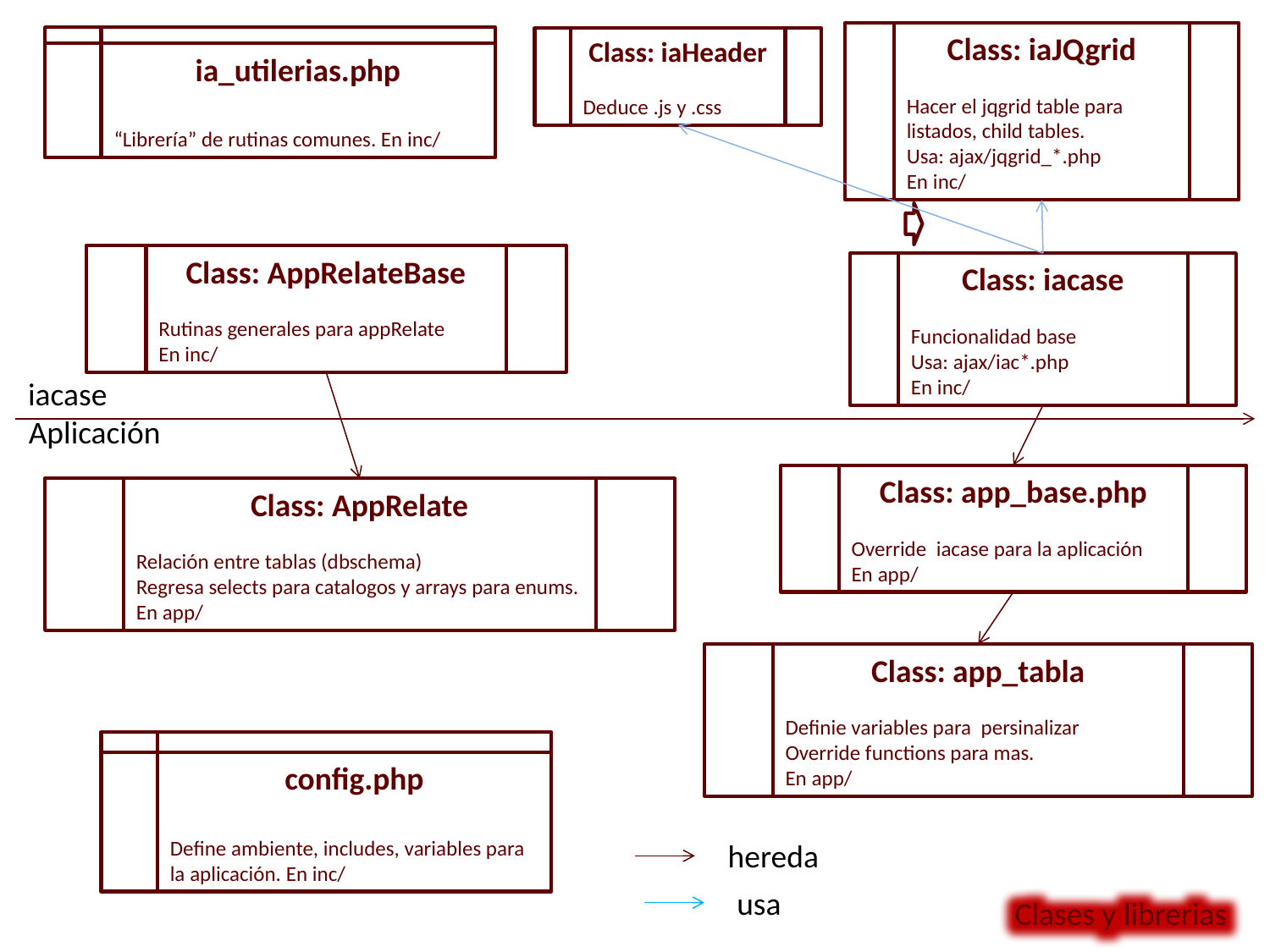

Class: iaJQgrid
Hacer el jqgrid table para listados, child tables.
Usa: ajax/jqgrid_*.php
En inc/
ia_utilerias.php
“Librería” de rutinas comunes. En inc/
Class: iaHeader
Deduce .js y .css

Class: AppRelateBase
Rutinas generales para appRelate
En inc/
Class: iacase
Funcionalidad base
Usa: ajax/iac*.php
En inc/
iacase
Aplicación
Class: app_base.php
Override  iacase para la aplicación
En app/
Class: AppRelate
Relación entre tablas (dbschema)
Regresa selects para catalogos y arrays para enums.
En app/
Class: app_tabla

Definie variables para  persinalizar
Override functions para mas.
En app/
config.php
Define ambiente, includes, variables para la aplicación. En inc/
hereda
usa
Clases y librerias